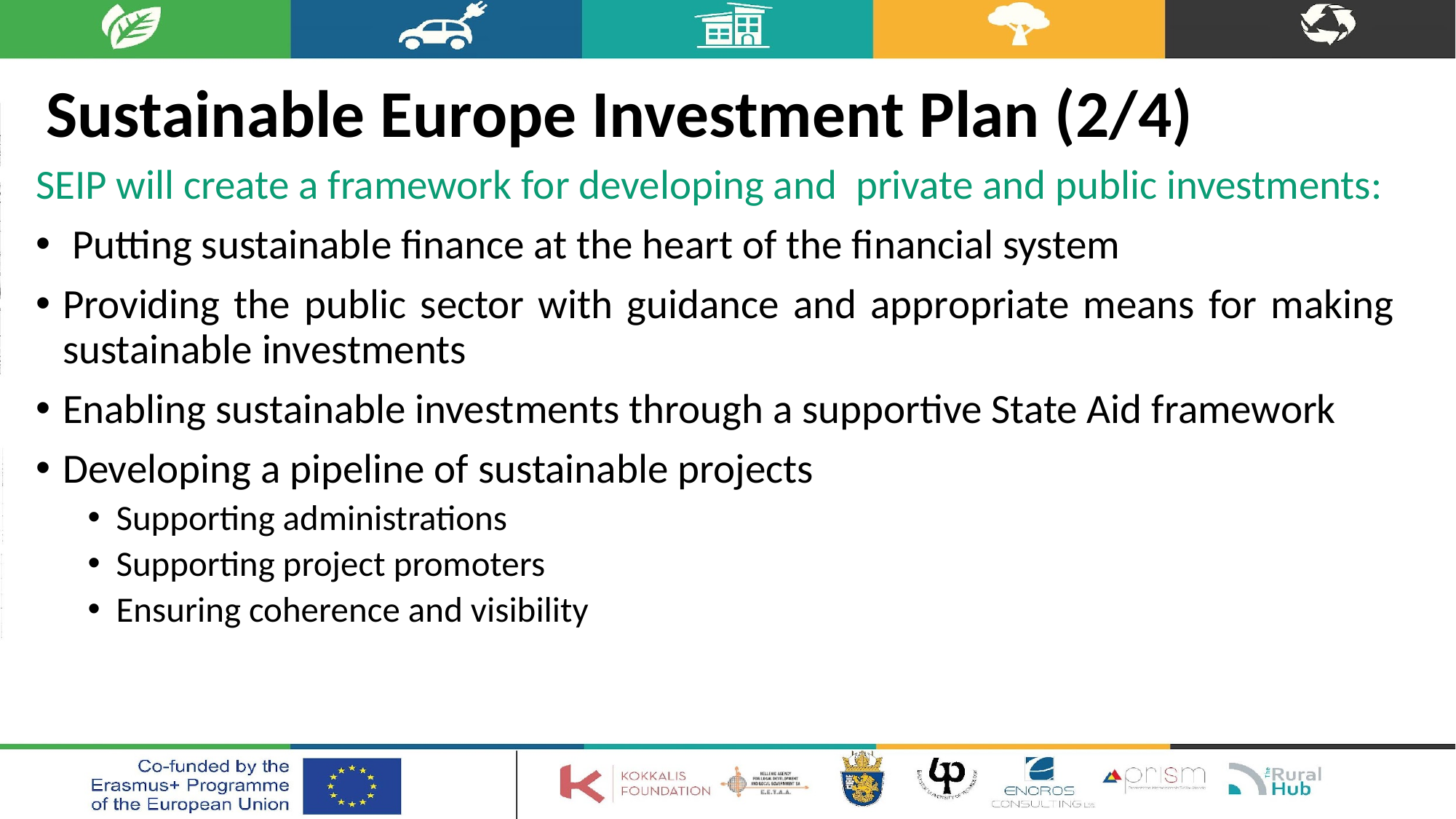

# Sustainable Europe Investment Plan (2/4)
SEIP will create a framework for developing and  private and public investments:
 Putting sustainable finance at the heart of the financial system
Providing the public sector with guidance and appropriate means for making sustainable investments
Enabling sustainable investments through a supportive State Aid framework
Developing a pipeline of sustainable projects
Supporting administrations
Supporting project promoters
Ensuring coherence and visibility